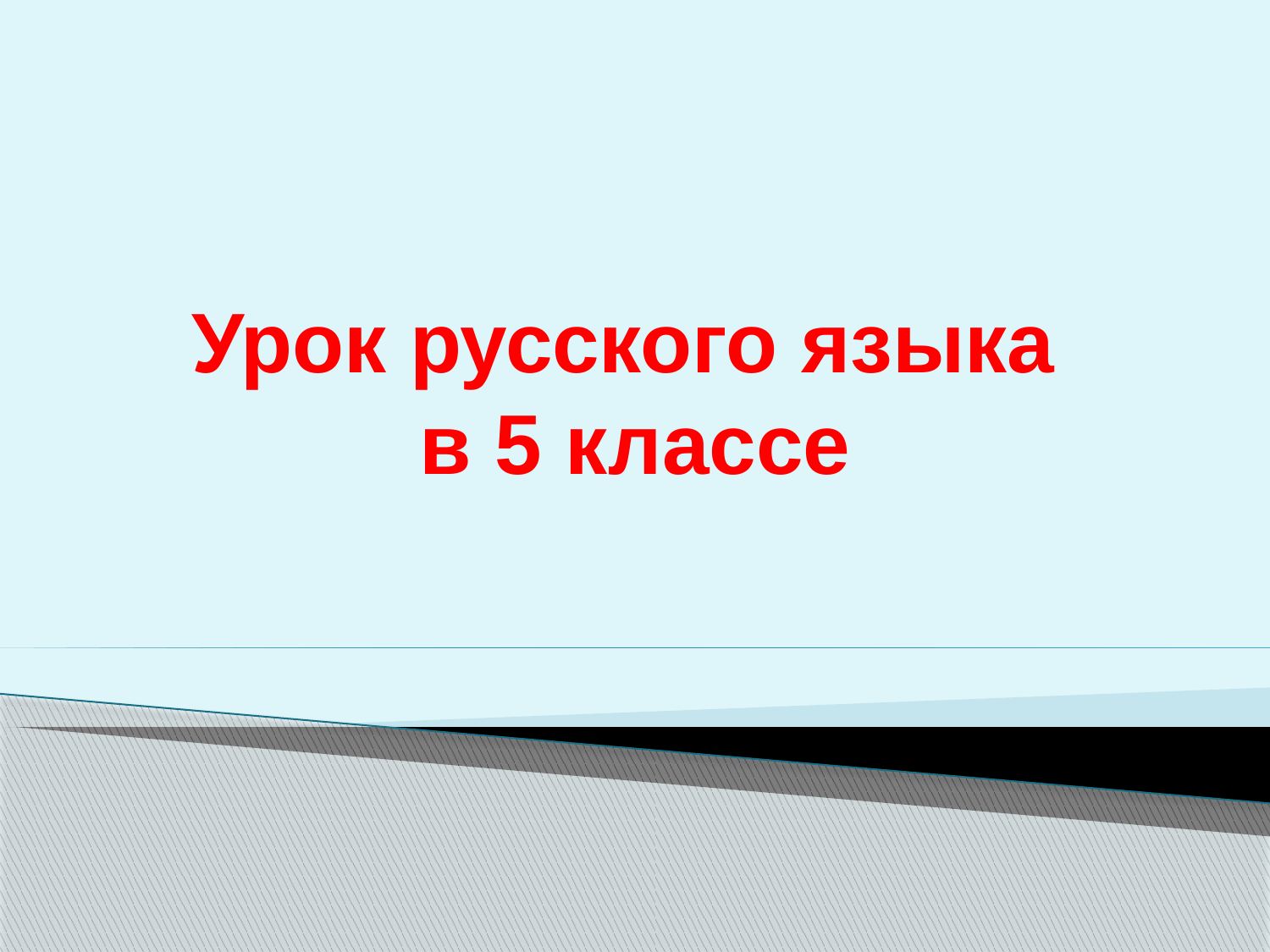

# Урок русского языка в 5 классе